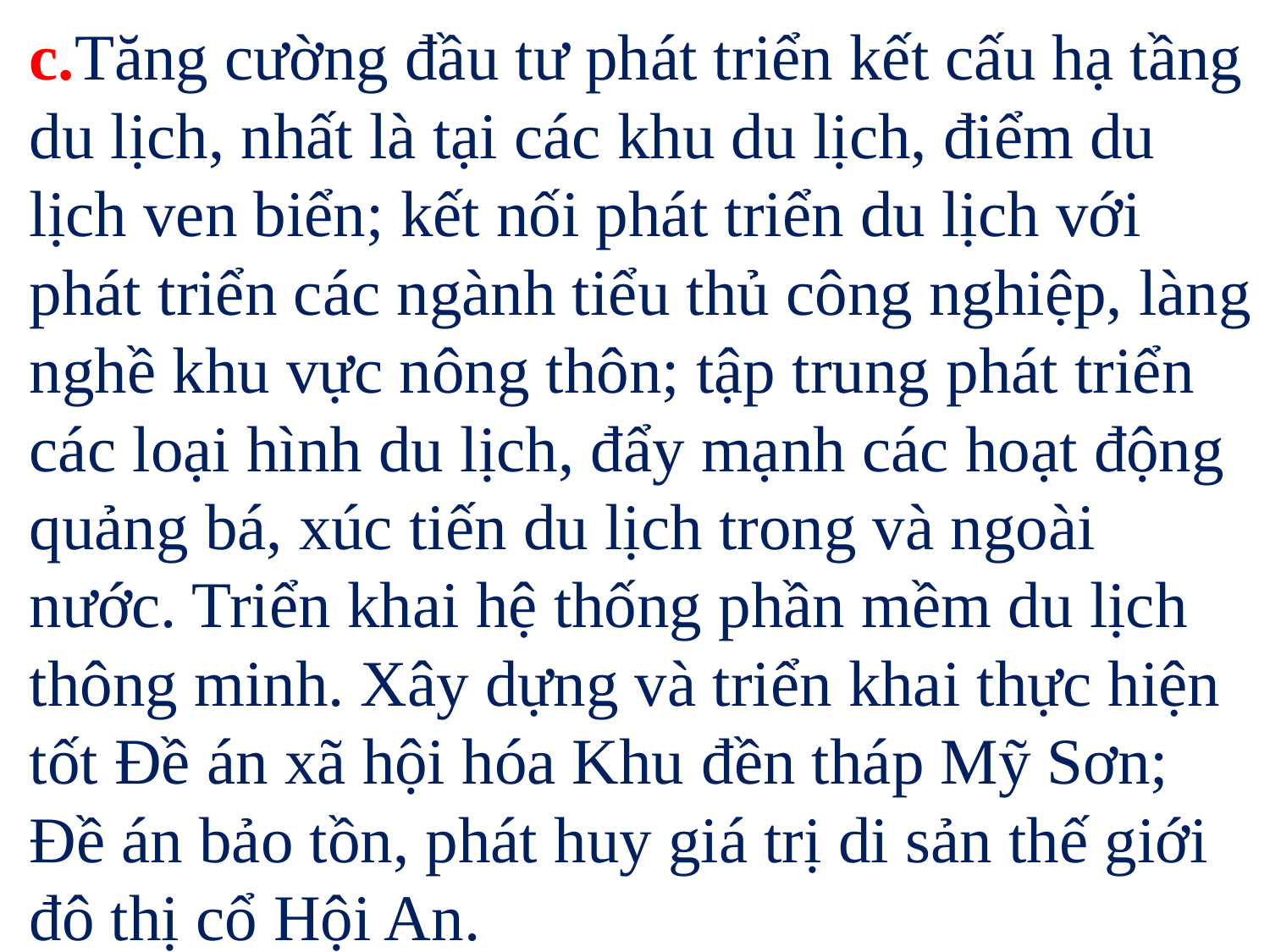

c.Tăng cường đầu tư phát triển kết cấu hạ tầng du lịch, nhất là tại các khu du lịch, điểm du lịch ven biển; kết nối phát triển du lịch với phát triển các ngành tiểu thủ công nghiệp, làng nghề khu vực nông thôn; tập trung phát triển các loại hình du lịch, đẩy mạnh các hoạt động quảng bá, xúc tiến du lịch trong và ngoài nước. Triển khai hệ thống phần mềm du lịch thông minh. Xây dựng và triển khai thực hiện tốt Đề án xã hội hóa Khu đền tháp Mỹ Sơn; Đề án bảo tồn, phát huy giá trị di sản thế giới đô thị cổ Hội An.